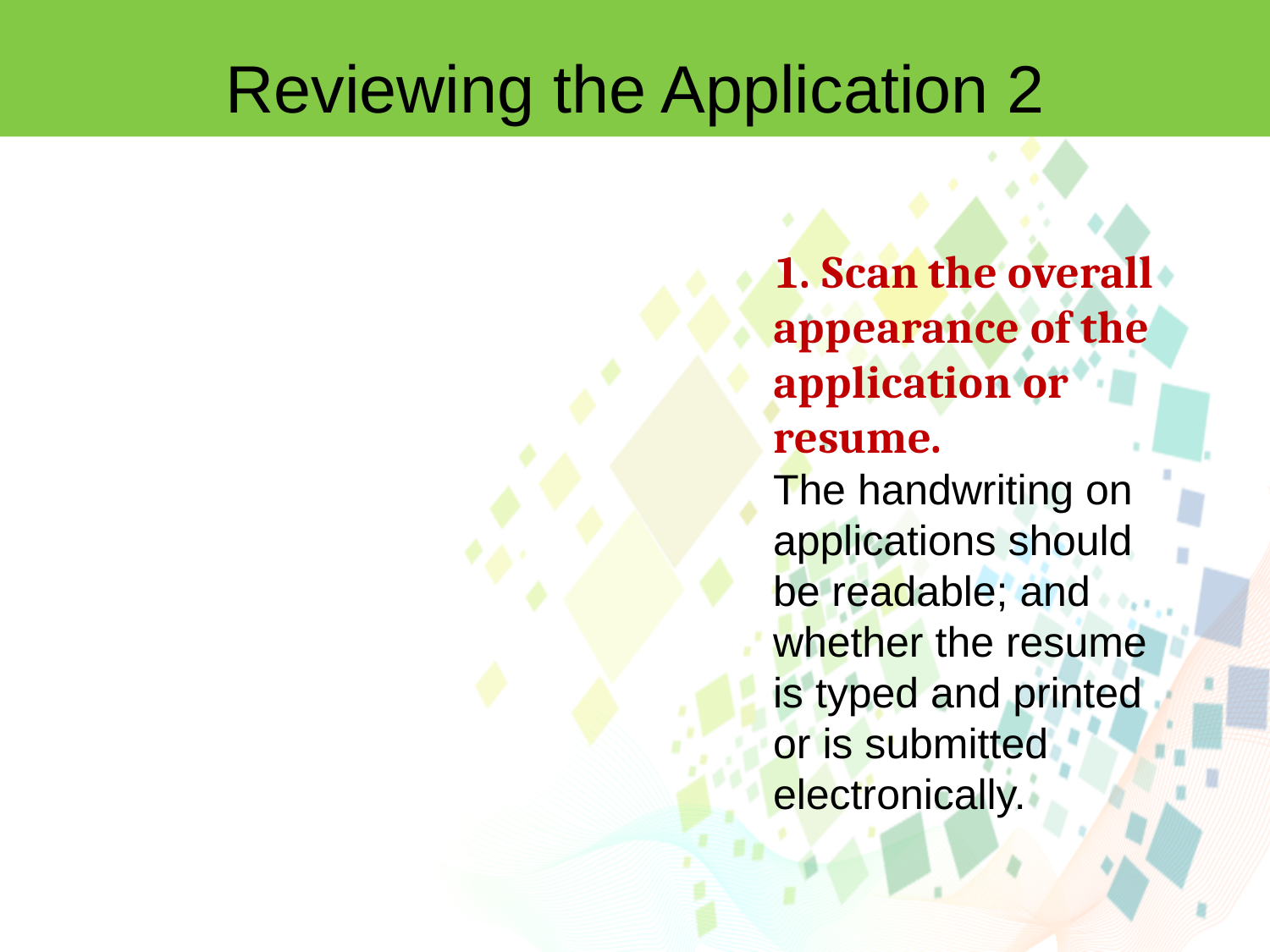

Reviewing the Application 2
1. Scan the overall appearance of the application or resume.
The handwriting on applications should be readable; and whether the resume is typed and printed or is submitted electronically.